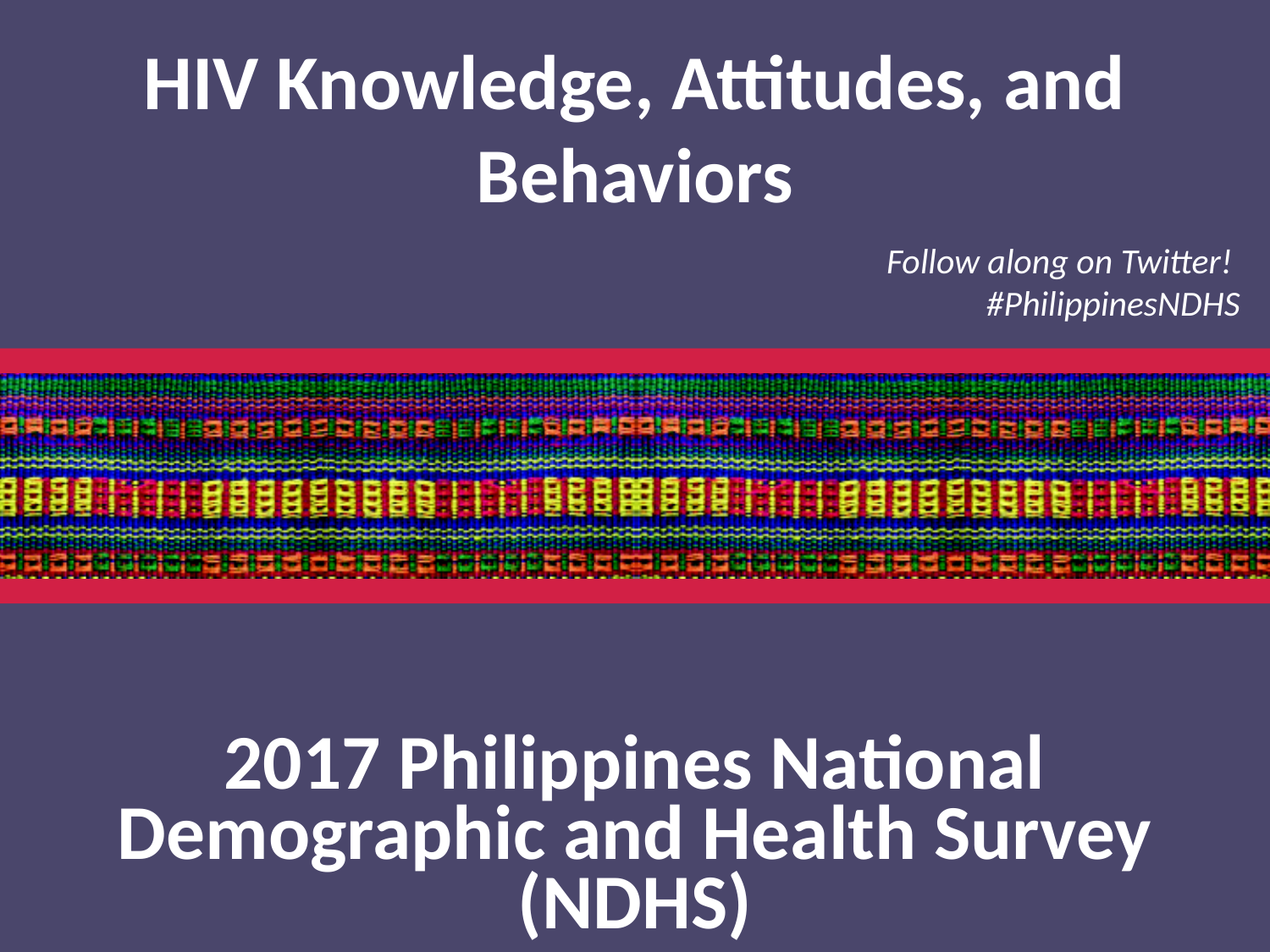

HIV Knowledge, Attitudes, and Behaviors
Follow along on Twitter!
#PhilippinesNDHS